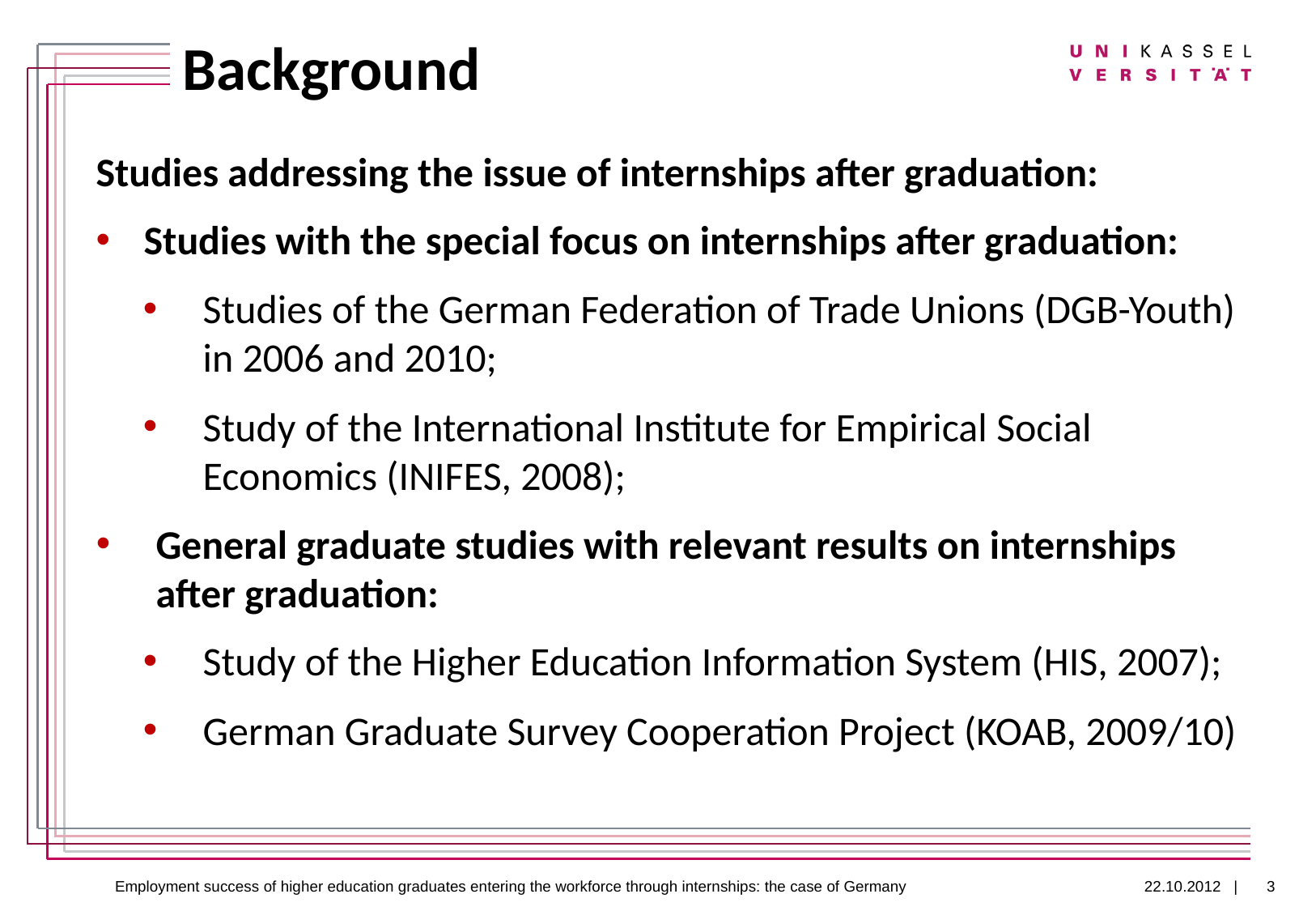

# Background
Studies addressing the issue of internships after graduation:
Studies with the special focus on internships after graduation:
Studies of the German Federation of Trade Unions (DGB-Youth) in 2006 and 2010;
Study of the International Institute for Empirical Social Economics (INIFES, 2008);
General graduate studies with relevant results on internships after graduation:
Study of the Higher Education Information System (HIS, 2007);
German Graduate Survey Cooperation Project (KOAB, 2009/10)
3